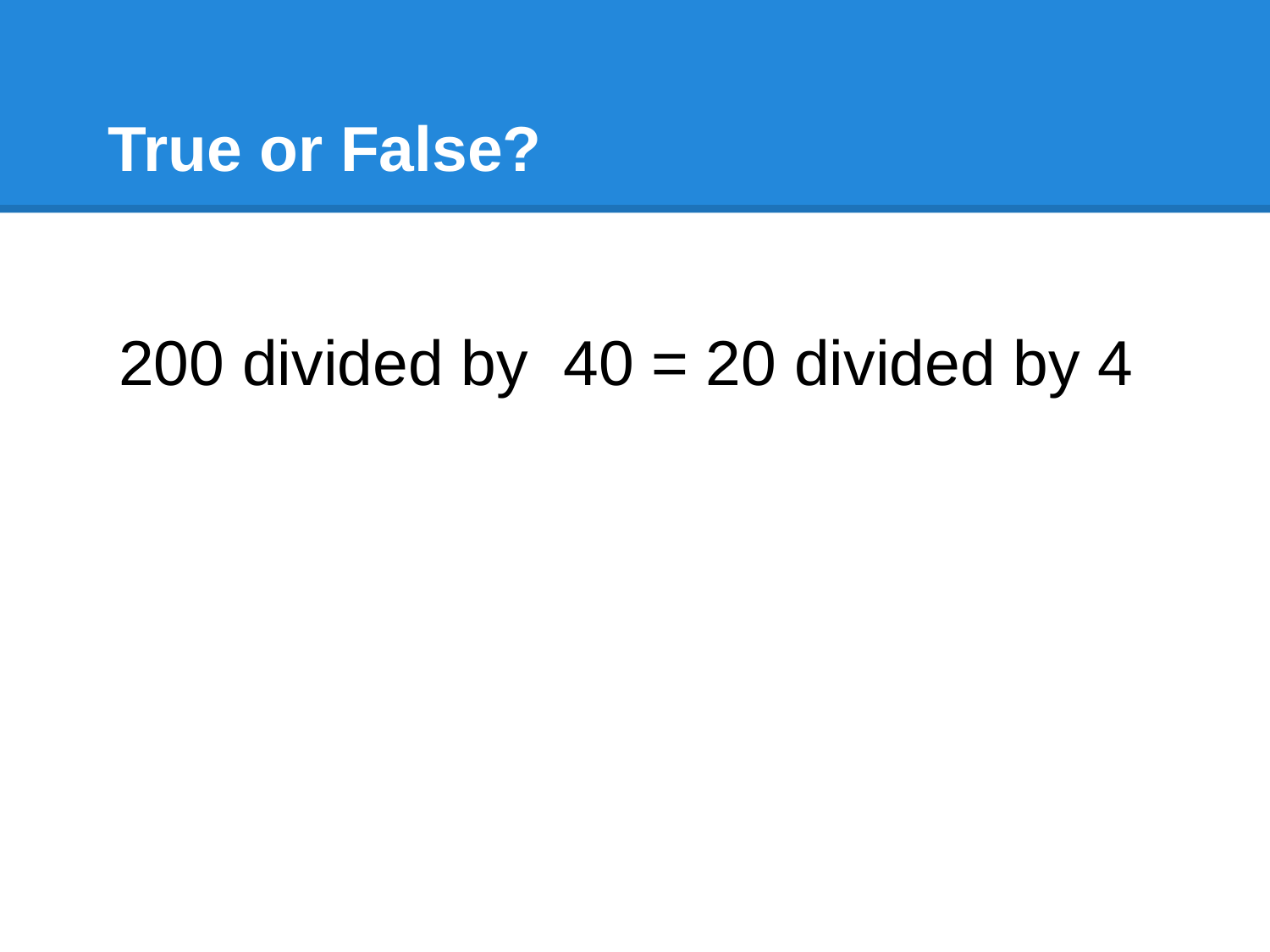

# True or False?

200 divided by  40 = 20 divided by 4